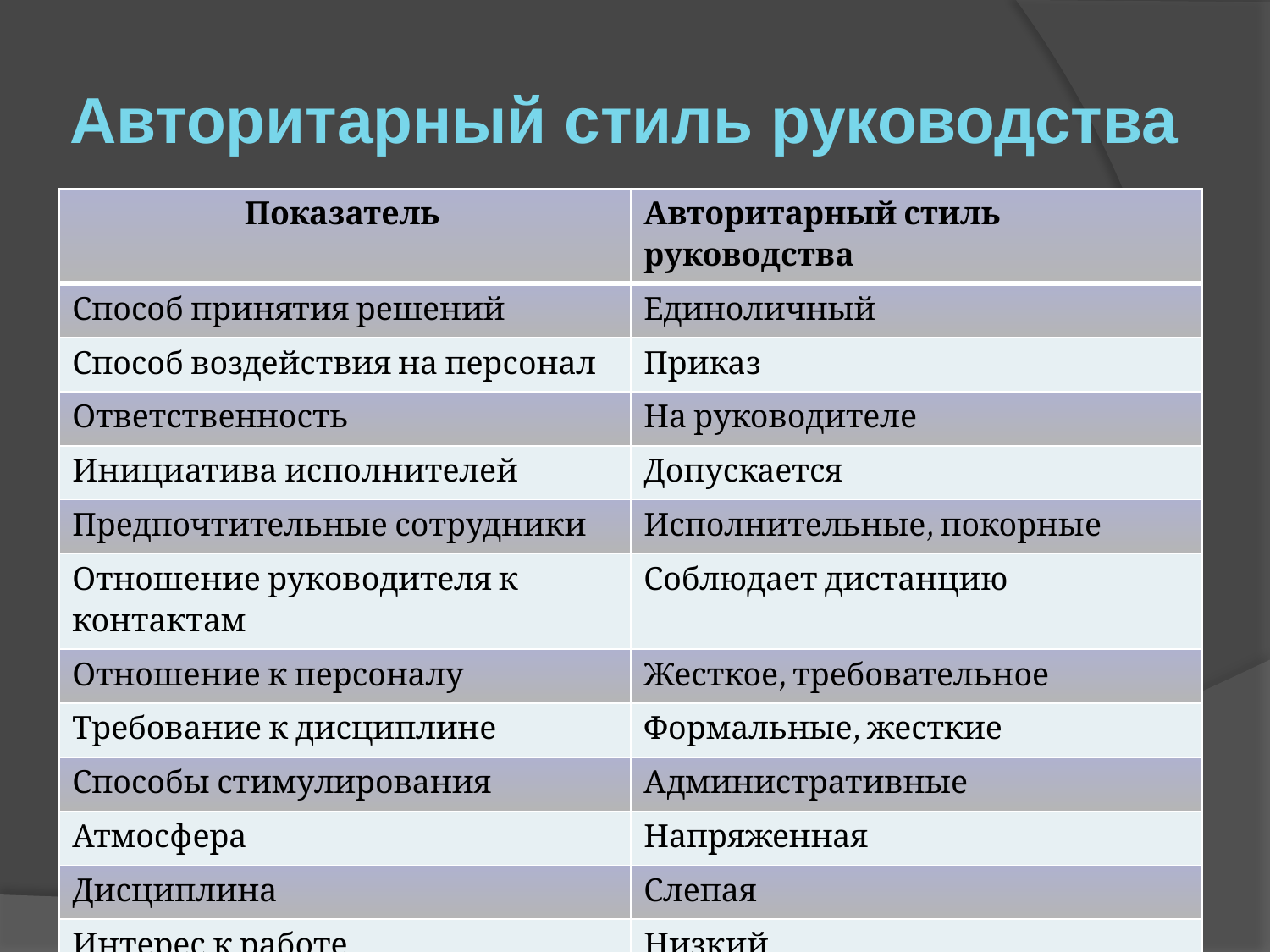

# Авторитарный стиль руководства
| Показатель | Авторитарный стиль руководства |
| --- | --- |
| Способ принятия решений | Единоличный |
| Способ воздействия на персонал | Приказ |
| Ответственность | На руководителе |
| Инициатива исполнителей | Допускается |
| Предпочтительные сотрудники | Исполнительные, покорные |
| Отношение руководителя к контактам | Соблюдает дистанцию |
| Отношение к персоналу | Жесткое, требовательное |
| Требование к дисциплине | Формальные, жесткие |
| Способы стимулирования | Административные |
| Атмосфера | Напряженная |
| Дисциплина | Слепая |
| Интерес к работе | Низкий |
| Особенности процесса труда | Высокая интенсивность |